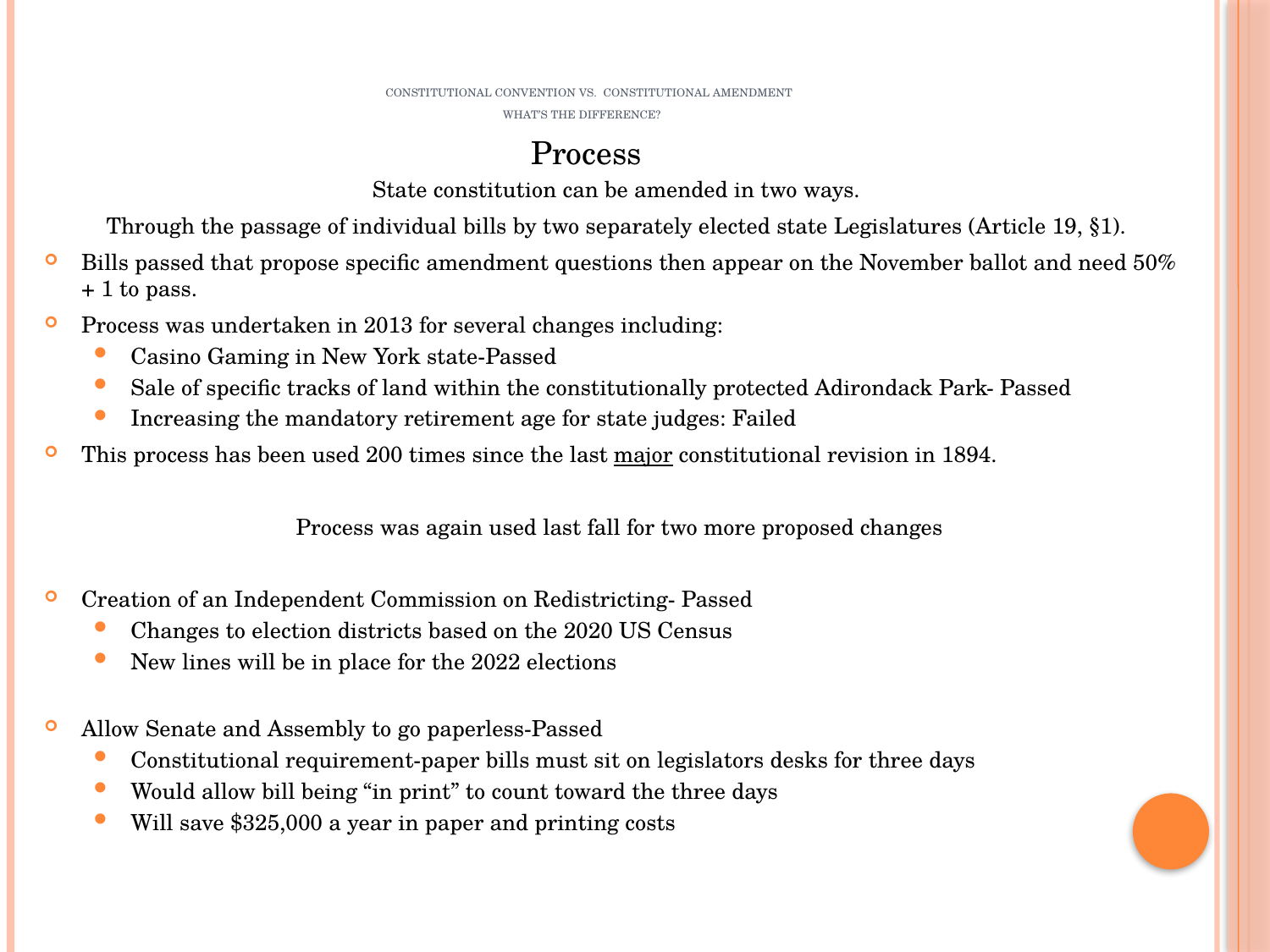

# Constitutional Convention vs.  Constitutional amendment What’s the difference?
Process
State constitution can be amended in two ways.
Through the passage of individual bills by two separately elected state Legislatures (Article 19, §1).
Bills passed that propose specific amendment questions then appear on the November ballot and need 50% + 1 to pass.
Process was undertaken in 2013 for several changes including:
Casino Gaming in New York state-Passed
Sale of specific tracks of land within the constitutionally protected Adirondack Park- Passed
Increasing the mandatory retirement age for state judges: Failed
This process has been used 200 times since the last major constitutional revision in 1894.

Process was again used last fall for two more proposed changes

Creation of an Independent Commission on Redistricting- Passed
Changes to election districts based on the 2020 US Census
New lines will be in place for the 2022 elections

Allow Senate and Assembly to go paperless-Passed
Constitutional requirement-paper bills must sit on legislators desks for three days
Would allow bill being “in print” to count toward the three days
Will save $325,000 a year in paper and printing costs